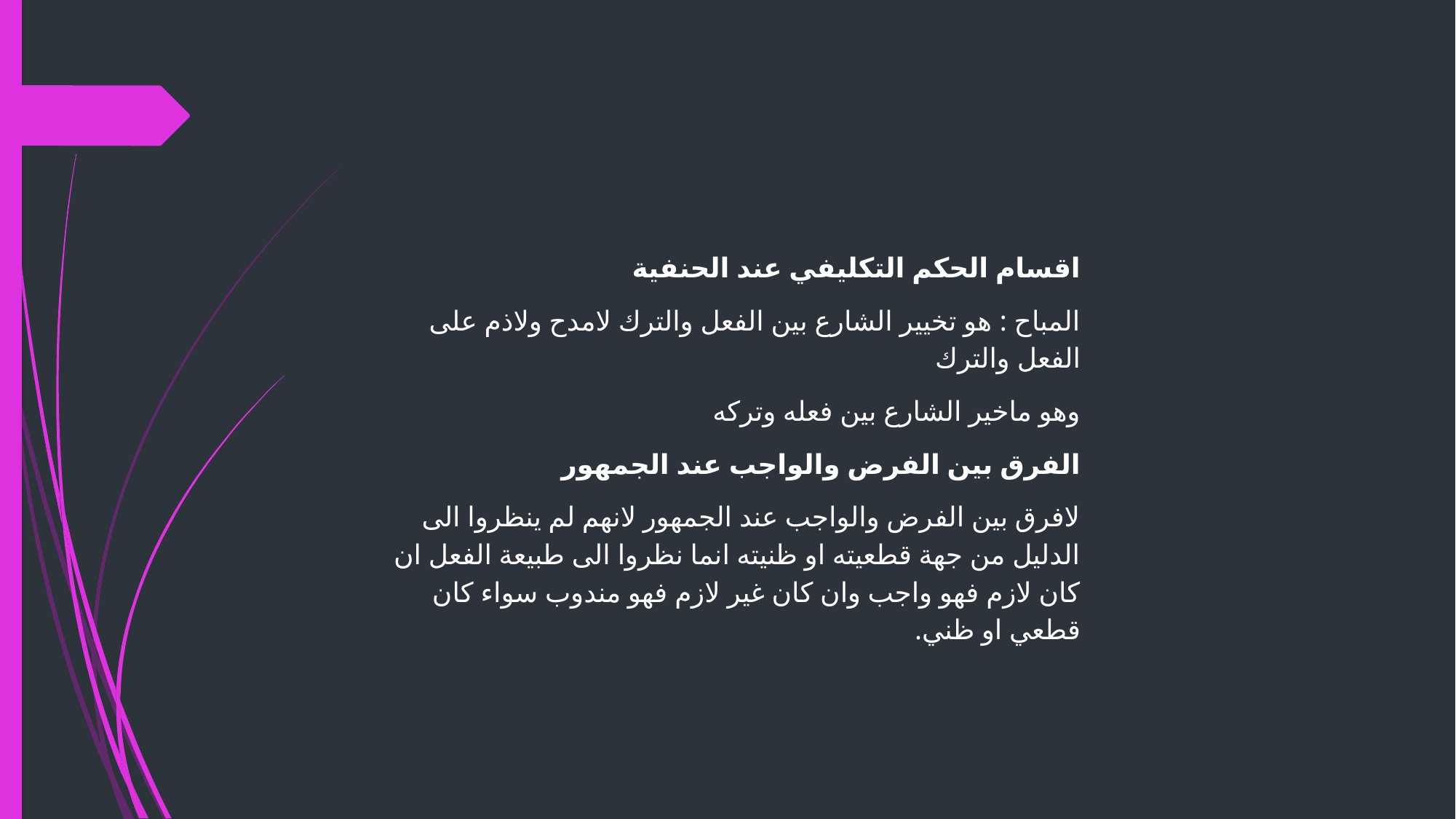

اقسام الحكم التكليفي عند الحنفية
المباح : هو تخيير الشارع بين الفعل والترك لامدح ولاذم على الفعل والترك
وهو ماخير الشارع بين فعله وتركه
الفرق بين الفرض والواجب عند الجمهور
لافرق بين الفرض والواجب عند الجمهور لانهم لم ينظروا الى الدليل من جهة قطعيته او ظنيته انما نظروا الى طبيعة الفعل ان كان لازم فهو واجب وان كان غير لازم فهو مندوب سواء كان قطعي او ظني.